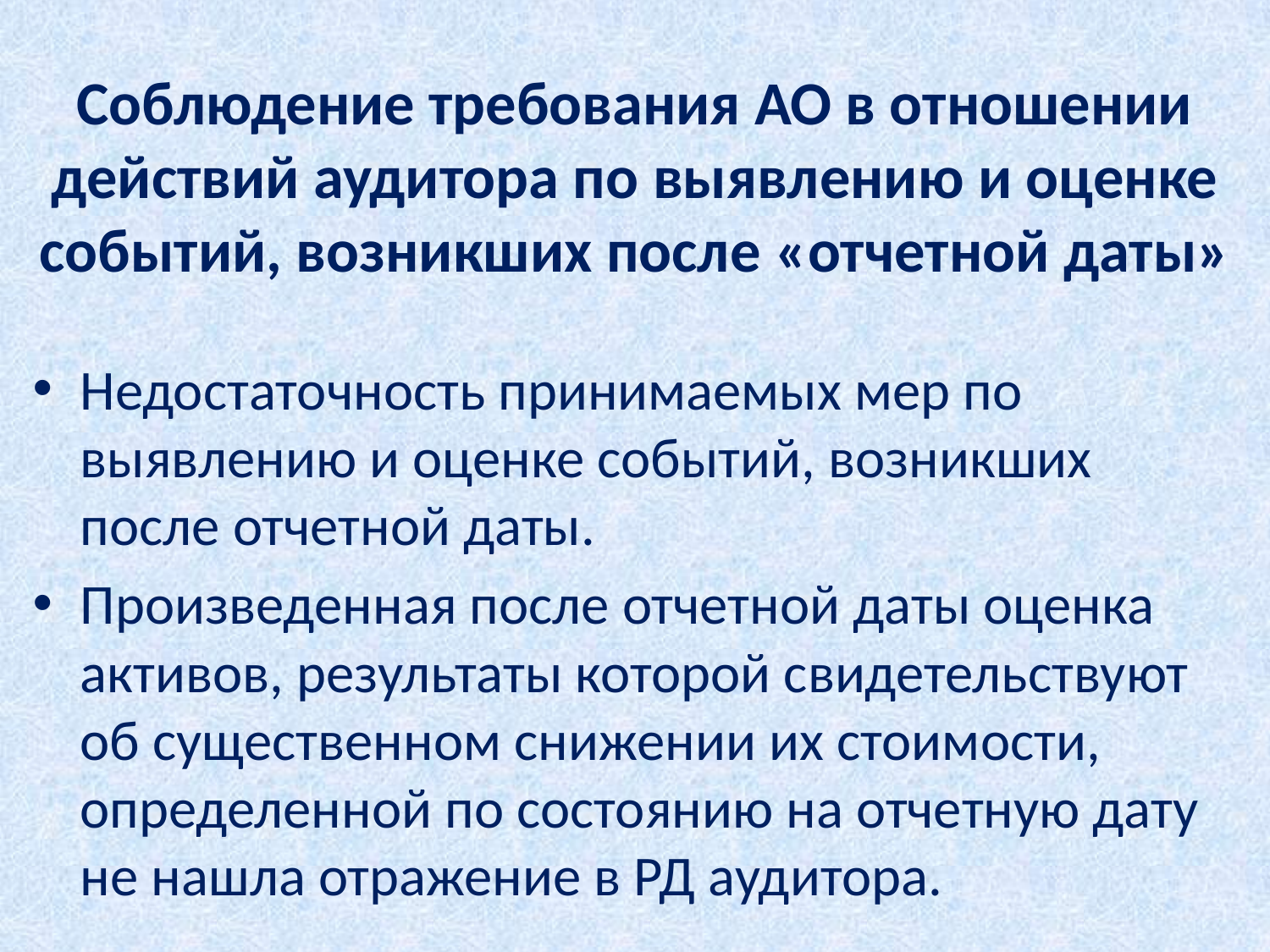

# Соблюдение требования АО в отношении действий аудитора по выявлению и оценке событий, возникших после «отчетной даты»
Недостаточность принимаемых мер по выявлению и оценке событий, возникших после отчетной даты.
Произведенная после отчетной даты оценка активов, результаты которой свидетельствуют об существенном снижении их стоимости, определенной по состоянию на отчетную дату не нашла отражение в РД аудитора.